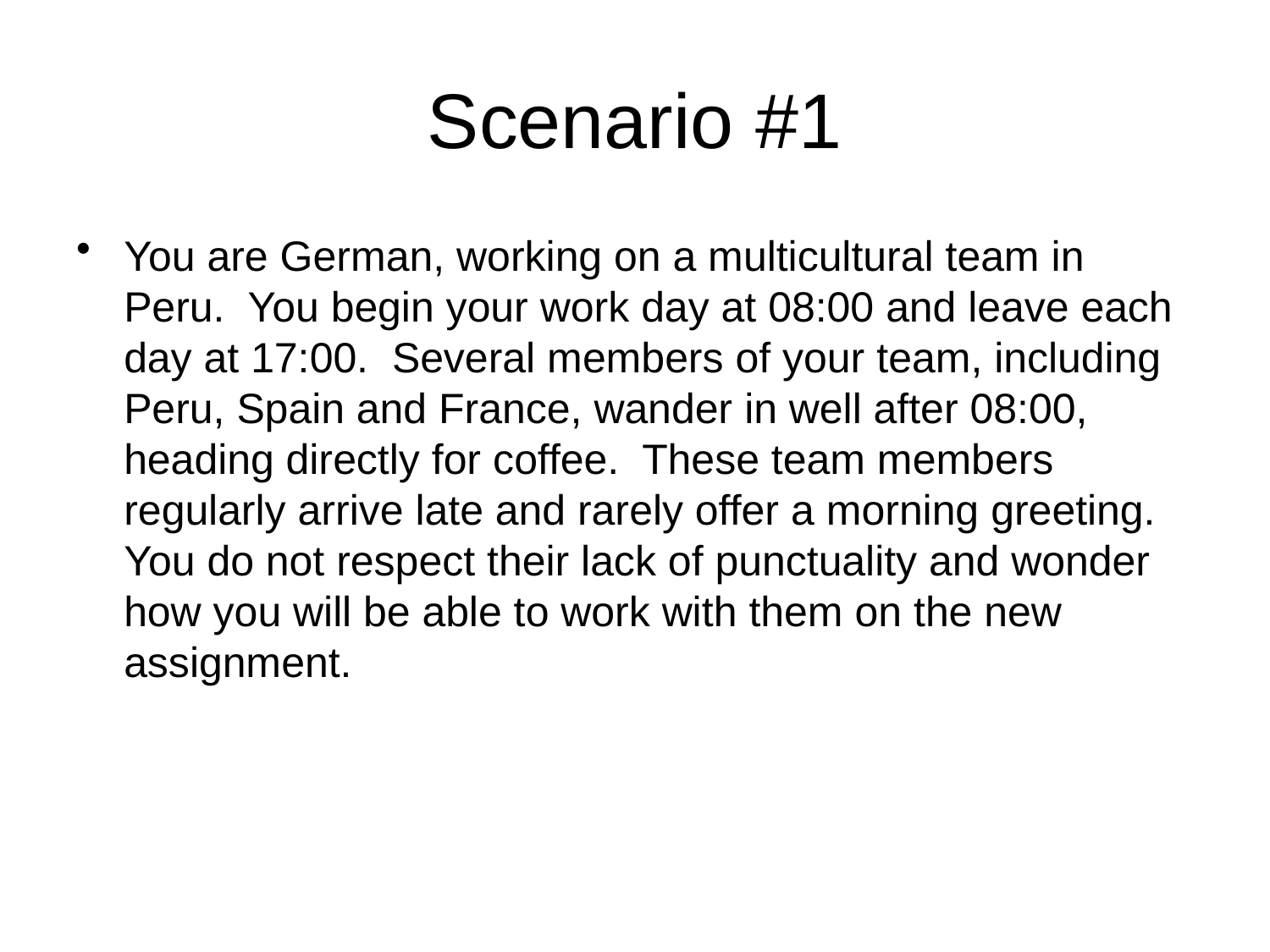

# Scenario #1
You are German, working on a multicultural team in Peru.  You begin your work day at 08:00 and leave each day at 17:00.  Several members of your team, including Peru, Spain and France, wander in well after 08:00, heading directly for coffee.  These team members regularly arrive late and rarely offer a morning greeting.  You do not respect their lack of punctuality and wonder how you will be able to work with them on the new assignment.